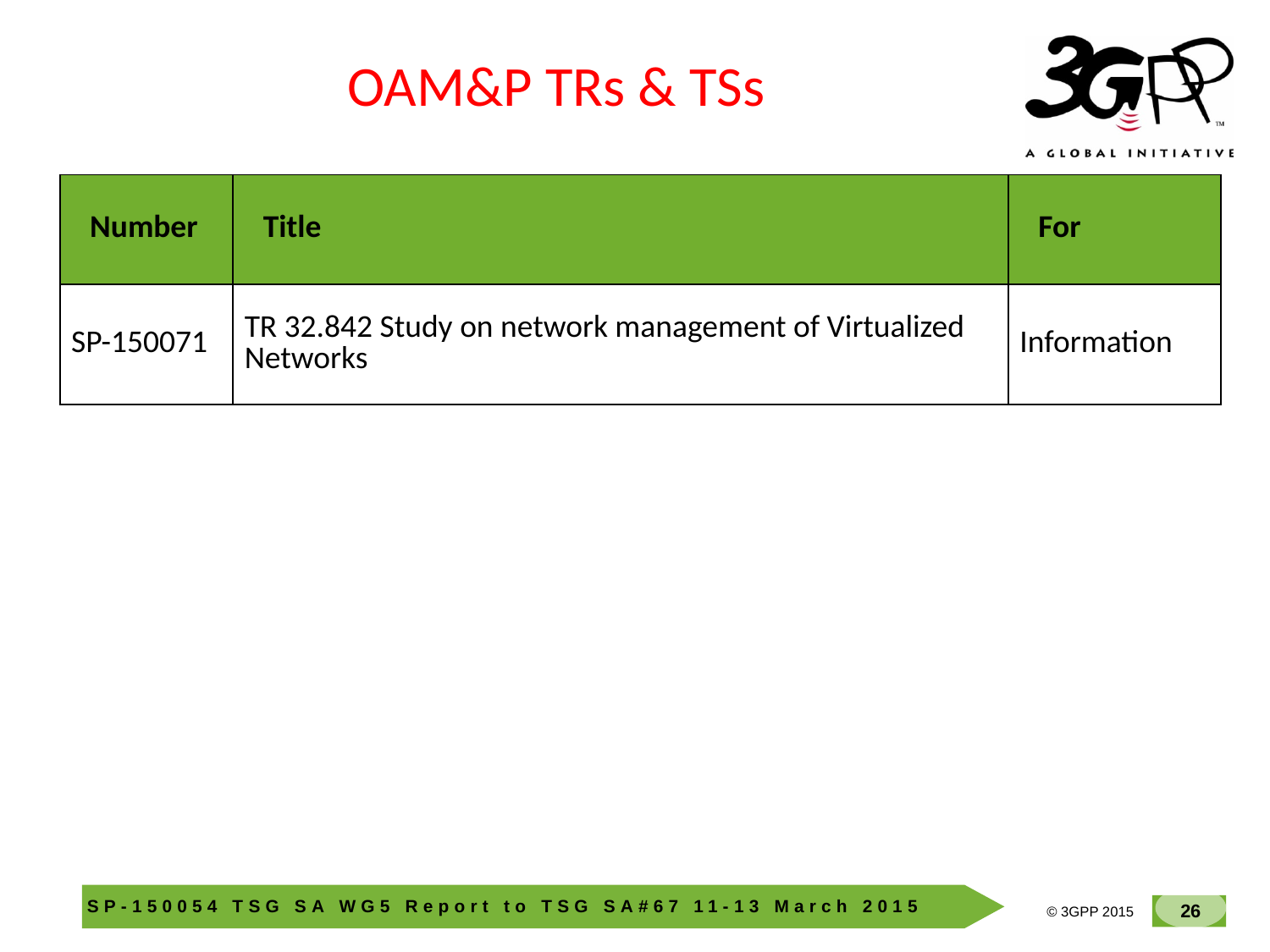

OAM&P TRs & TSs
| Number | Title | For |
| --- | --- | --- |
| SP-150071 | TR 32.842 Study on network management of Virtualized Networks | Information |